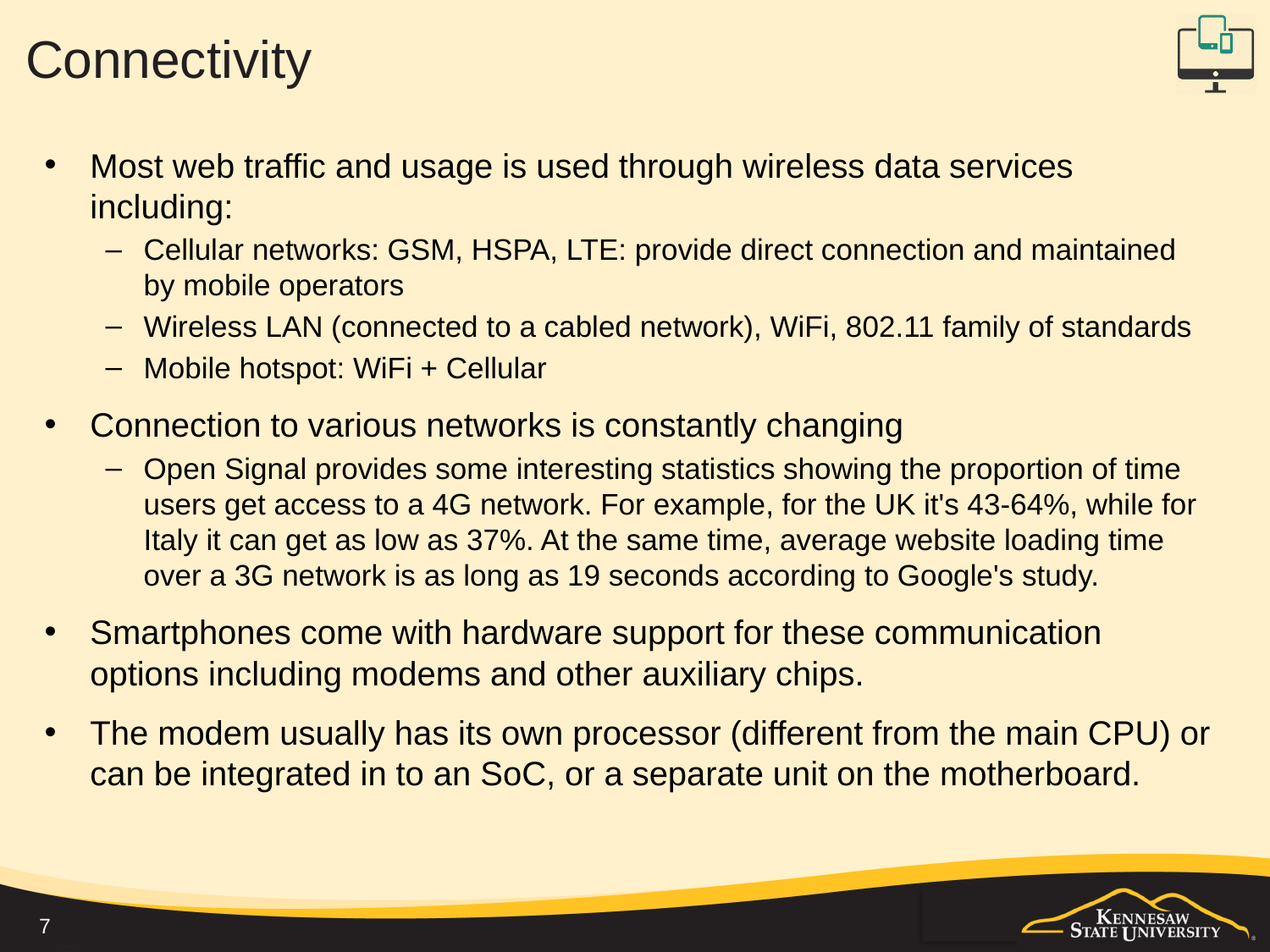

# Connectivity
Most web traffic and usage is used through wireless data services including:
Cellular networks: GSM, HSPA, LTE: provide direct connection and maintained by mobile operators
Wireless LAN (connected to a cabled network), WiFi, 802.11 family of standards
Mobile hotspot: WiFi + Cellular
Connection to various networks is constantly changing
Open Signal provides some interesting statistics showing the proportion of time users get access to a 4G network. For example, for the UK it's 43-64%, while for Italy it can get as low as 37%. At the same time, average website loading time over a 3G network is as long as 19 seconds according to Google's study.
Smartphones come with hardware support for these communication options including modems and other auxiliary chips.
The modem usually has its own processor (different from the main CPU) or can be integrated in to an SoC, or a separate unit on the motherboard.
7